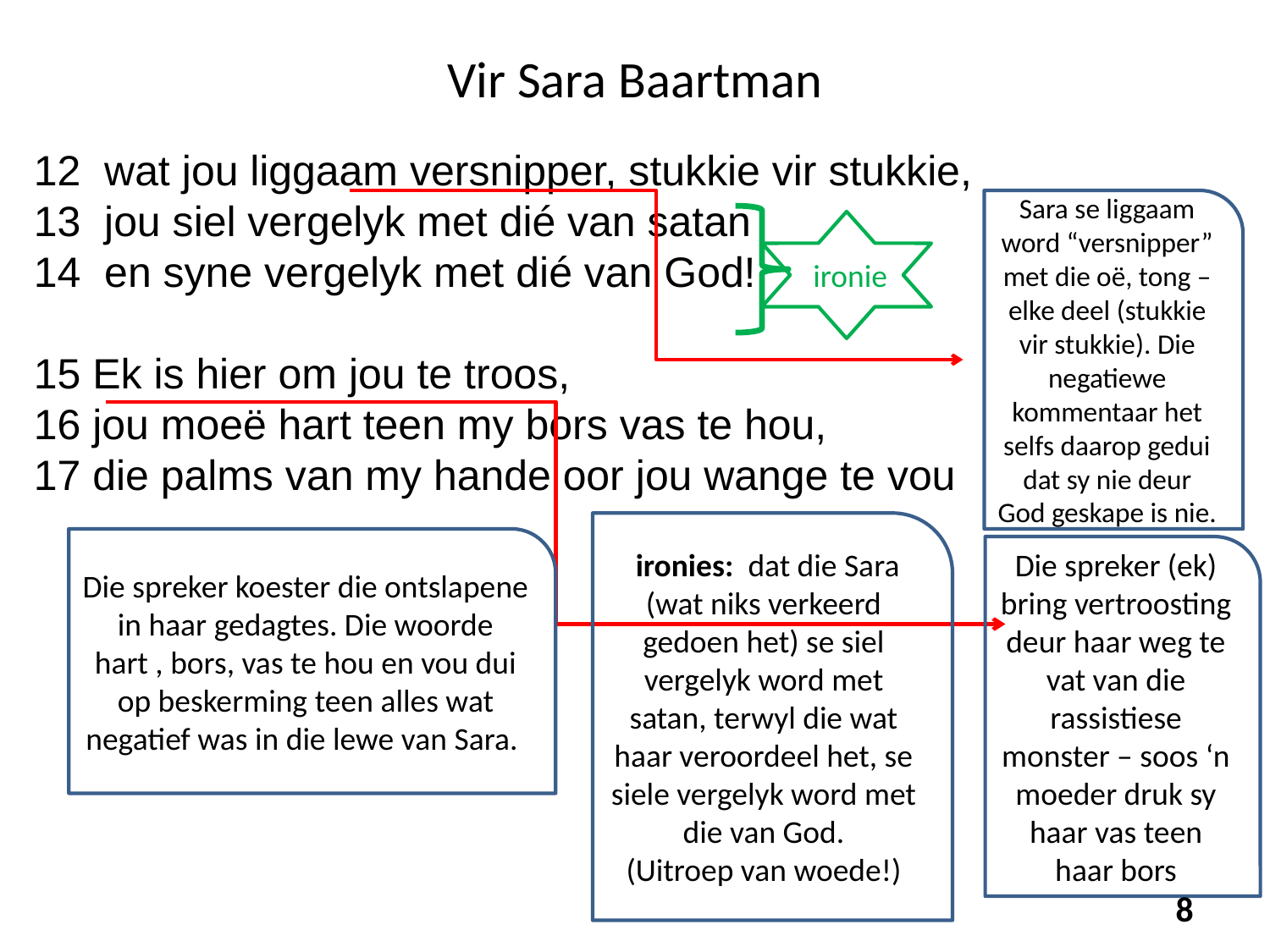

# Vir Sara Baartman
12  wat jou liggaam versnipper, stukkie vir stukkie,
13  jou siel vergelyk met dié van satan
14  en syne vergelyk met dié van God!

15 Ek is hier om jou te troos,
16 jou moeë hart teen my bors vas te hou,
17 die palms van my hande oor jou wange te vou

Sara se liggaam word “versnipper” met die oë, tong – elke deel (stukkie vir stukkie). Die negatiewe kommentaar het selfs daarop gedui dat sy nie deur God geskape is nie.

iironie
Iironies:  dat die Sara (wat niks verkeerd gedoen het) se siel vergelyk word met satan, terwyl die wat haar veroordeel het, se siele vergelyk word met die van God.
(Uitroep van woede!)
Die spreker koester die ontslapene in haar gedagtes. Die woorde hart , bors, vas te hou en vou dui op beskerming teen alles wat negatief was in die lewe van Sara.
Die spreker (ek) bring vertroosting deur haar weg te vat van die rassistiese monster – soos ‘n moeder druk sy haar vas teen haar bors
8